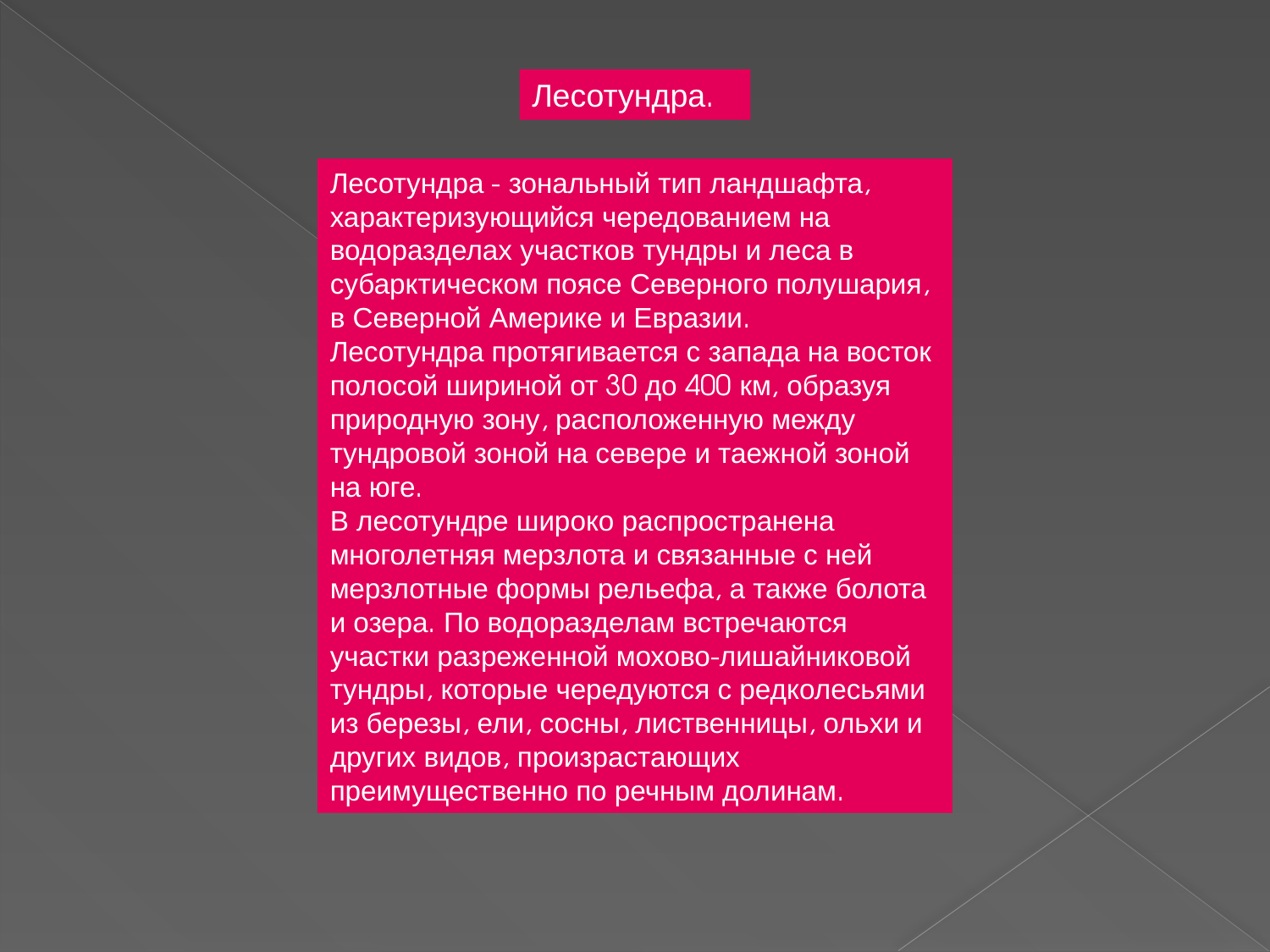

Лесотундра.
Лесотундра - зональный тип ландшафта, характеризующийся чередованием на водоразделах участков тундры и леса в субарктическом поясе Северного полушария, в Северной Америке и Евразии.
Лесотундра протягивается с запада на восток полосой шириной от 30 до 400 км, образуя природную зону, расположенную между тундровой зоной на севере и таежной зоной на юге.
В лесотундре широко распространена многолетняя мерзлота и связанные с ней мерзлотные формы рельефа, а также болота и озера. По водоразделам встречаются участки разреженной мохово-лишайниковой тундры, которые чередуются с редколесьями из березы, ели, сосны, лиственницы, ольхи и других видов, произрастающих преимущественно по речным долинам.